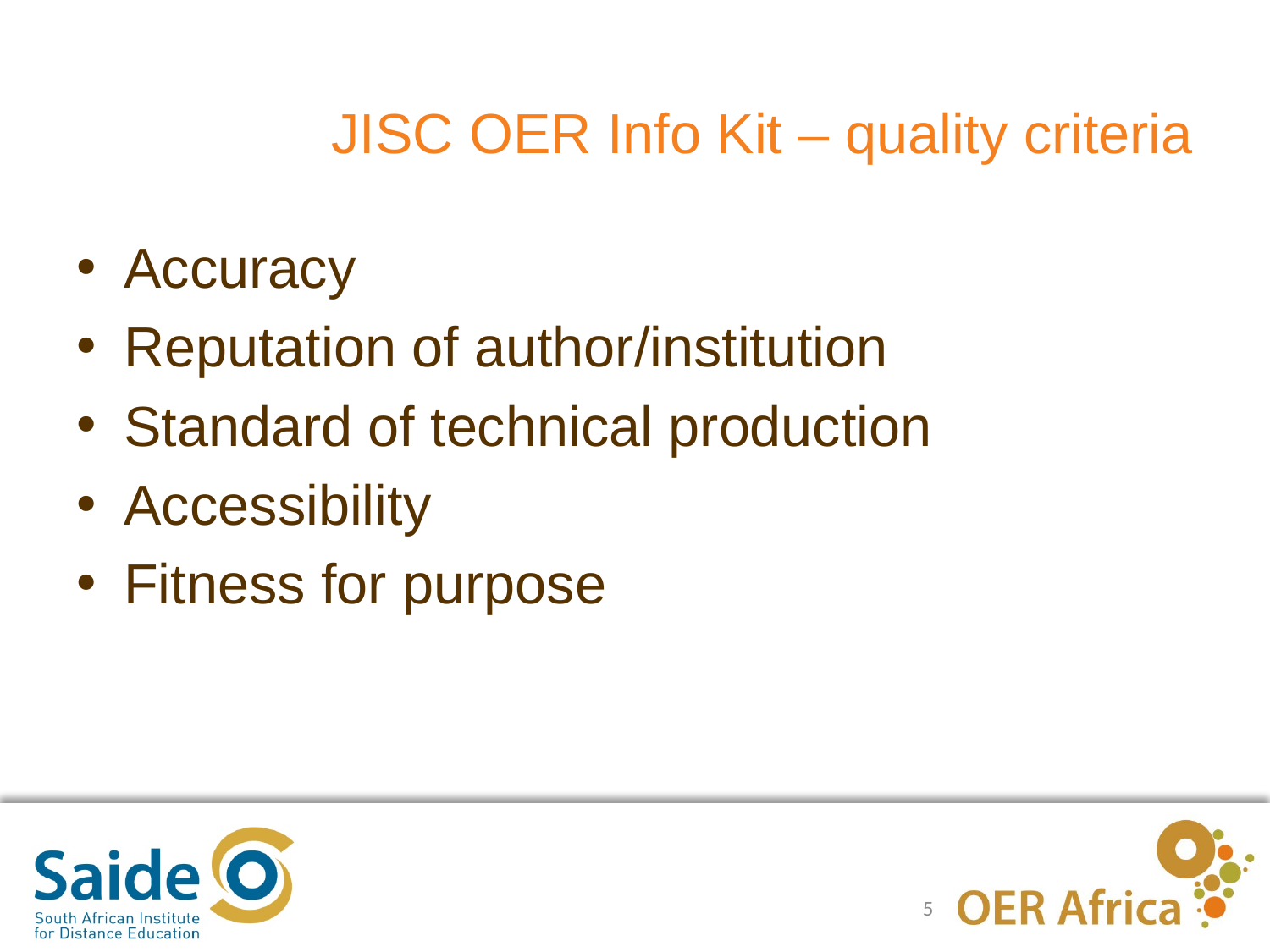

# JISC OER Info Kit – quality criteria
Accuracy
Reputation of author/institution
Standard of technical production
Accessibility
Fitness for purpose

5